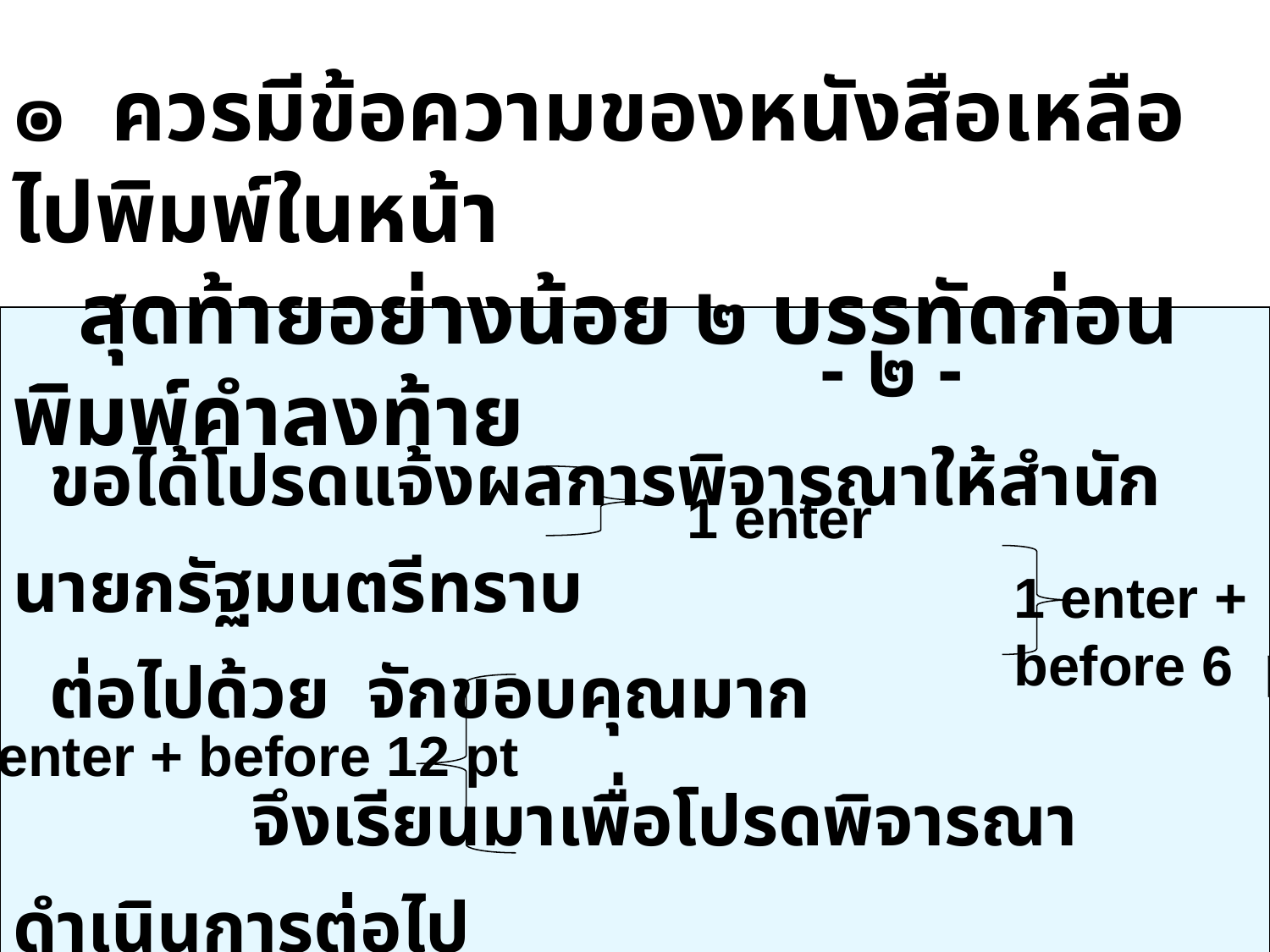

๏  ควรมีข้อความของหนังสือเหลือไปพิมพ์ในหน้า
   สุดท้ายอย่างน้อย ๒ บรรทัดก่อนพิมพ์คำลงท้าย
| - ๒ - ขอได้โปรดแจ้งผลการพิจารณาให้สำนักนายกรัฐมนตรีทราบ ต่อไปด้วย จักขอบคุณมาก จึงเรียนมาเพื่อโปรดพิจารณาดำเนินการต่อไป ขอแสดงความนับถือ |
| --- |

1 enter

1 enter +
before 6  pt

1 enter + before 12 pt